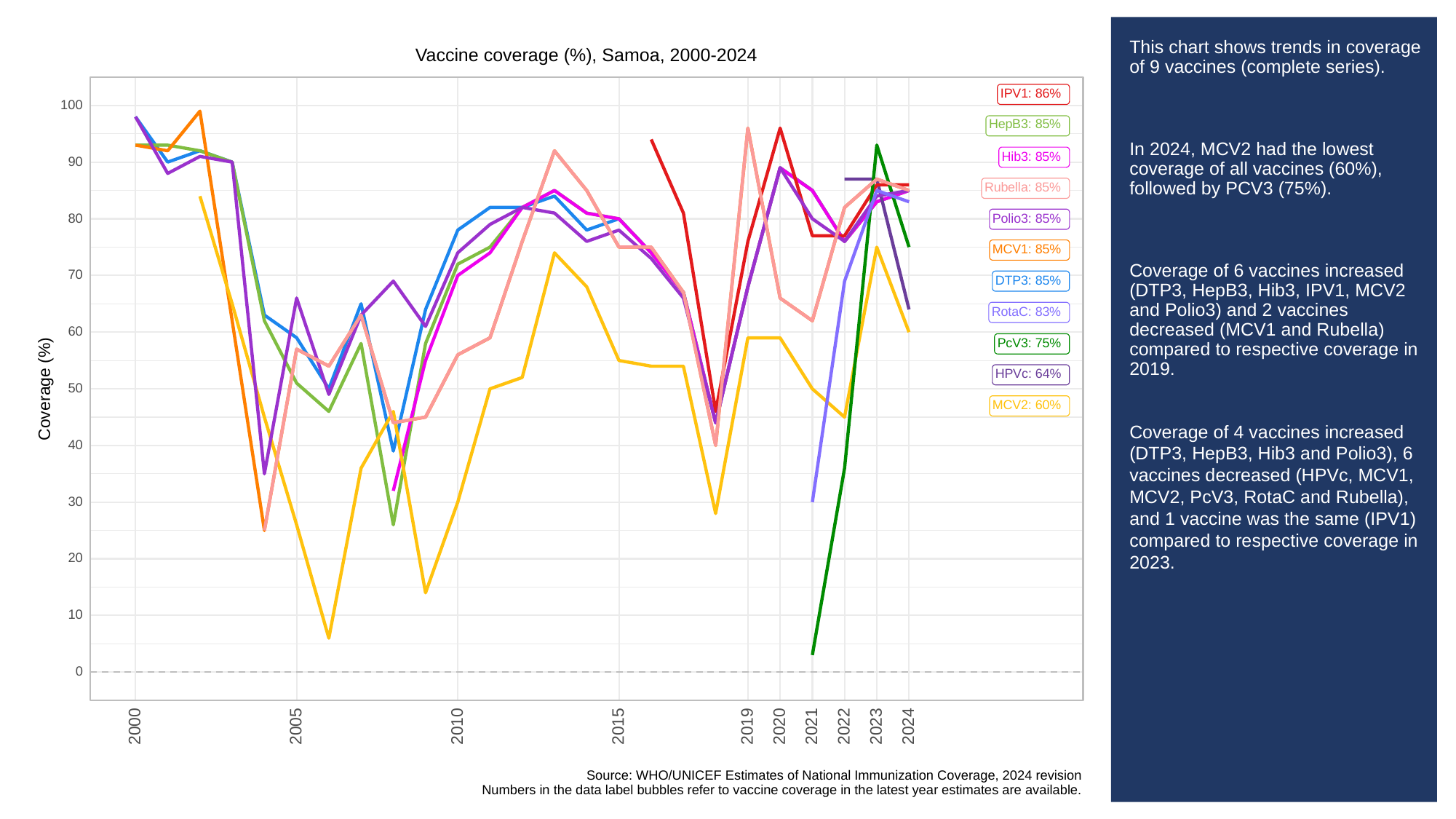

# This chart shows trends in coverage of 9 vaccines (complete series).

In 2024, MCV2 had the lowest coverage of all vaccines (60%), followed by PCV3 (75%).

Coverage of 6 vaccines increased (DTP3, HepB3, Hib3, IPV1, MCV2 and Polio3) and 2 vaccines decreased (MCV1 and Rubella) compared to respective coverage in 2019.

Coverage of 4 vaccines increased (DTP3, HepB3, Hib3 and Polio3), 6 vaccines decreased (HPVc, MCV1, MCV2, PcV3, RotaC and Rubella), and 1 vaccine was the same (IPV1) compared to respective coverage in 2023.

Vaccine coverage (%), Samoa, 2000-2024

IPV1: 86%

100

HepB3: 85%

Hib3: 85%
90

Rubella: 85%

80
Polio3: 85%

MCV1: 85%

70

DTP3: 85%

RotaC: 83%

60

PcV3: 75%

HPVc: 64%
Coverage (%)
50

MCV2: 60%

40

30

20

10

0

2023
2000
2005
2010
2015
2019
2020
2021
2022
2024
Source: WHO/UNICEF Estimates of National Immunization Coverage, 2024 revision
Numbers in the data label bubbles refer to vaccine coverage in the latest year estimates are available.